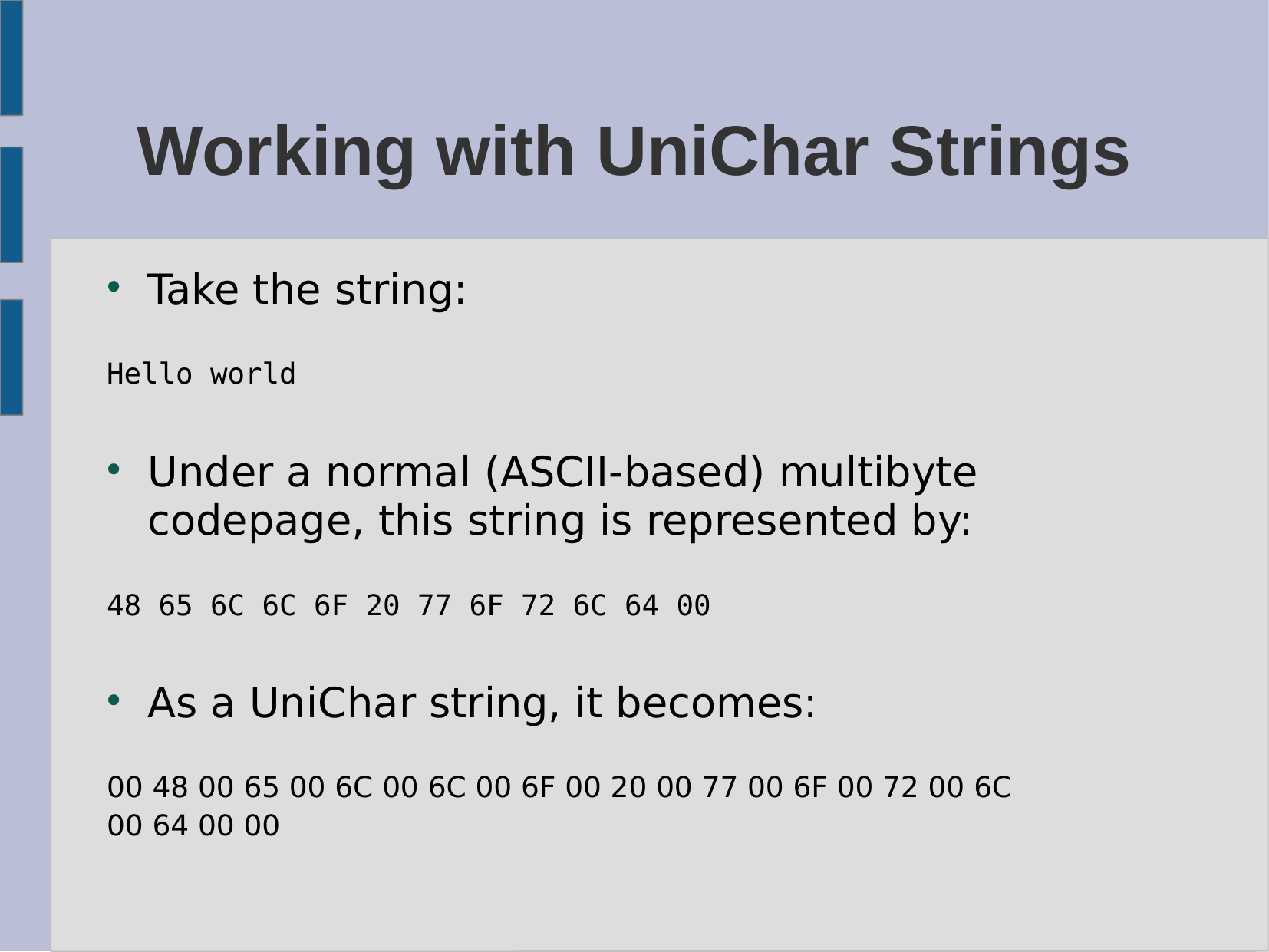

# Working with UniChar Strings
Take the string:

Hello world

Under a normal (ASCII-based) multibyte codepage, this string is represented by:

48 65 6C 6C 6F 20 77 6F 72 6C 64 00

As a UniChar string, it becomes:

00 48 00 65 00 6C 00 6C 00 6F 00 20 00 77 00 6F 00 72 00 6C
00 64 00 00